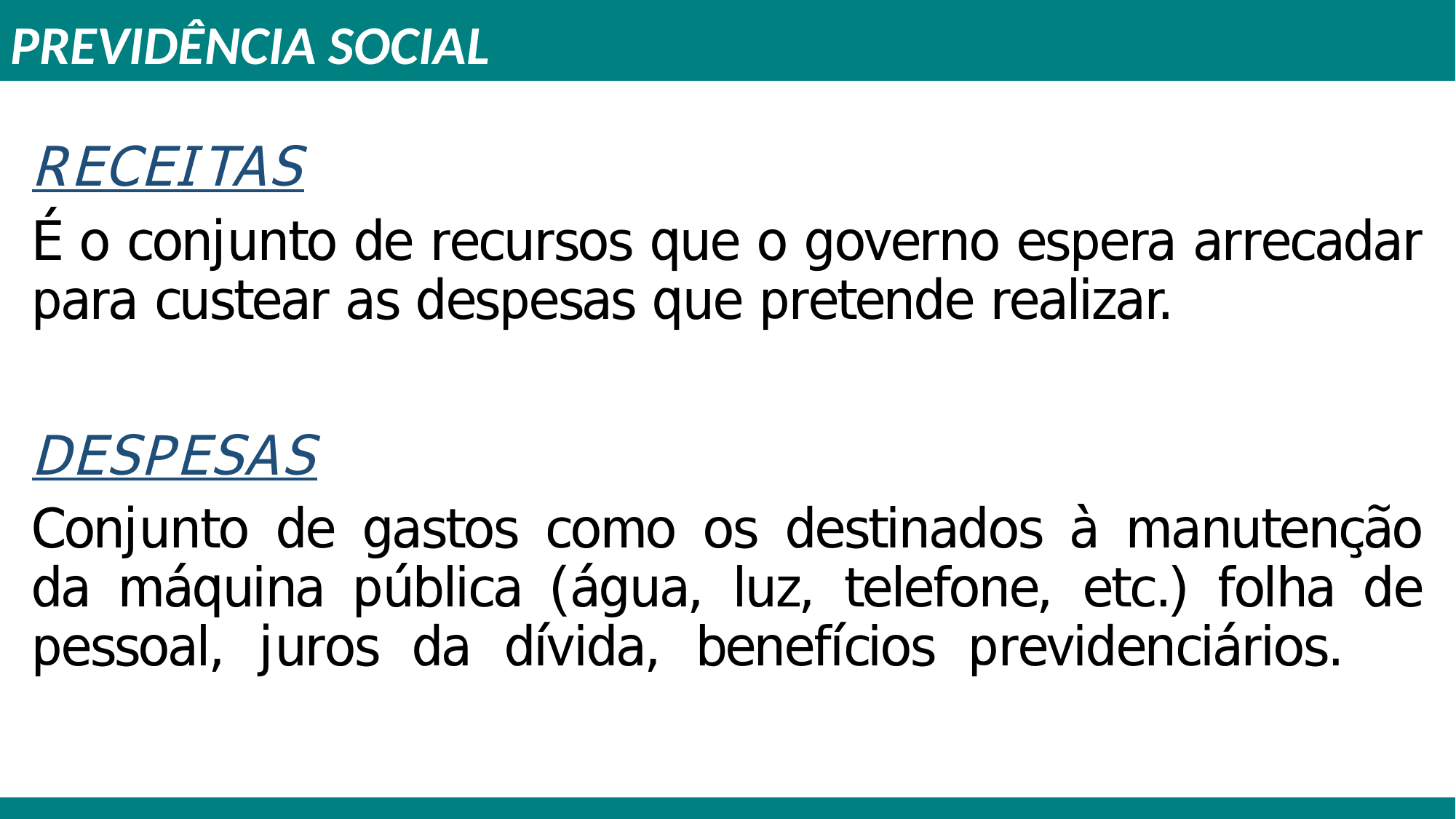

PREVIDÊNCIA SOCIAL
RECEITAS
É o conjunto de recursos que o governo espera arrecadar para custear as despesas que pretende realizar.

DESPESAS
Conjunto de gastos como os destinados à manutenção da máquina pública (água, luz, telefone, etc.) folha de pessoal, juros da dívida, benefícios previdenciários.